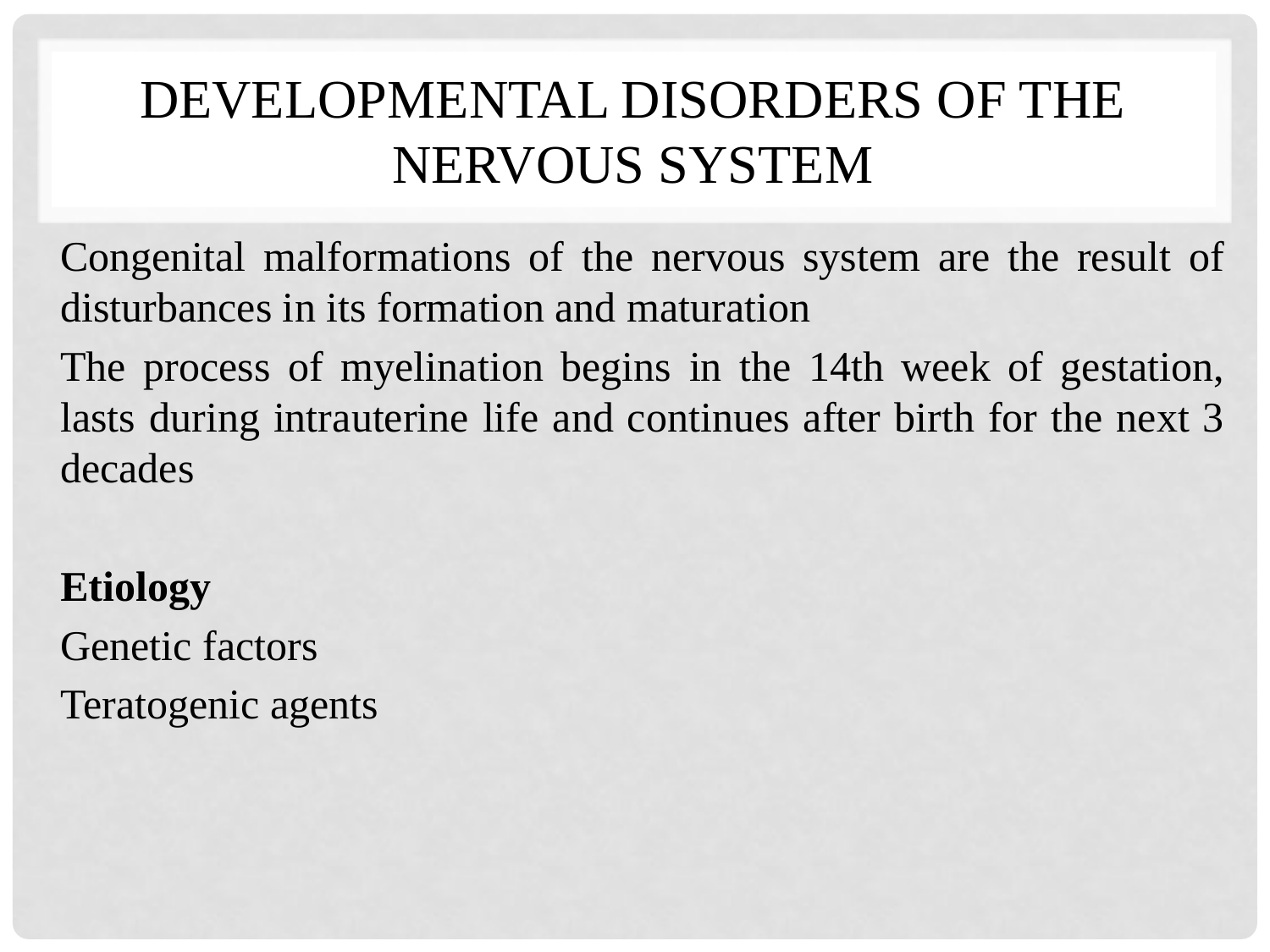

# Developmental disorders of the nervous system
Congenital malformations of the nervous system are the result of disturbances in its formation and maturation
The process of myelination begins in the 14th week of gestation, lasts during intrauterine life and continues after birth for the next 3 decades

Etiology
Genetic factors
Teratogenic agents